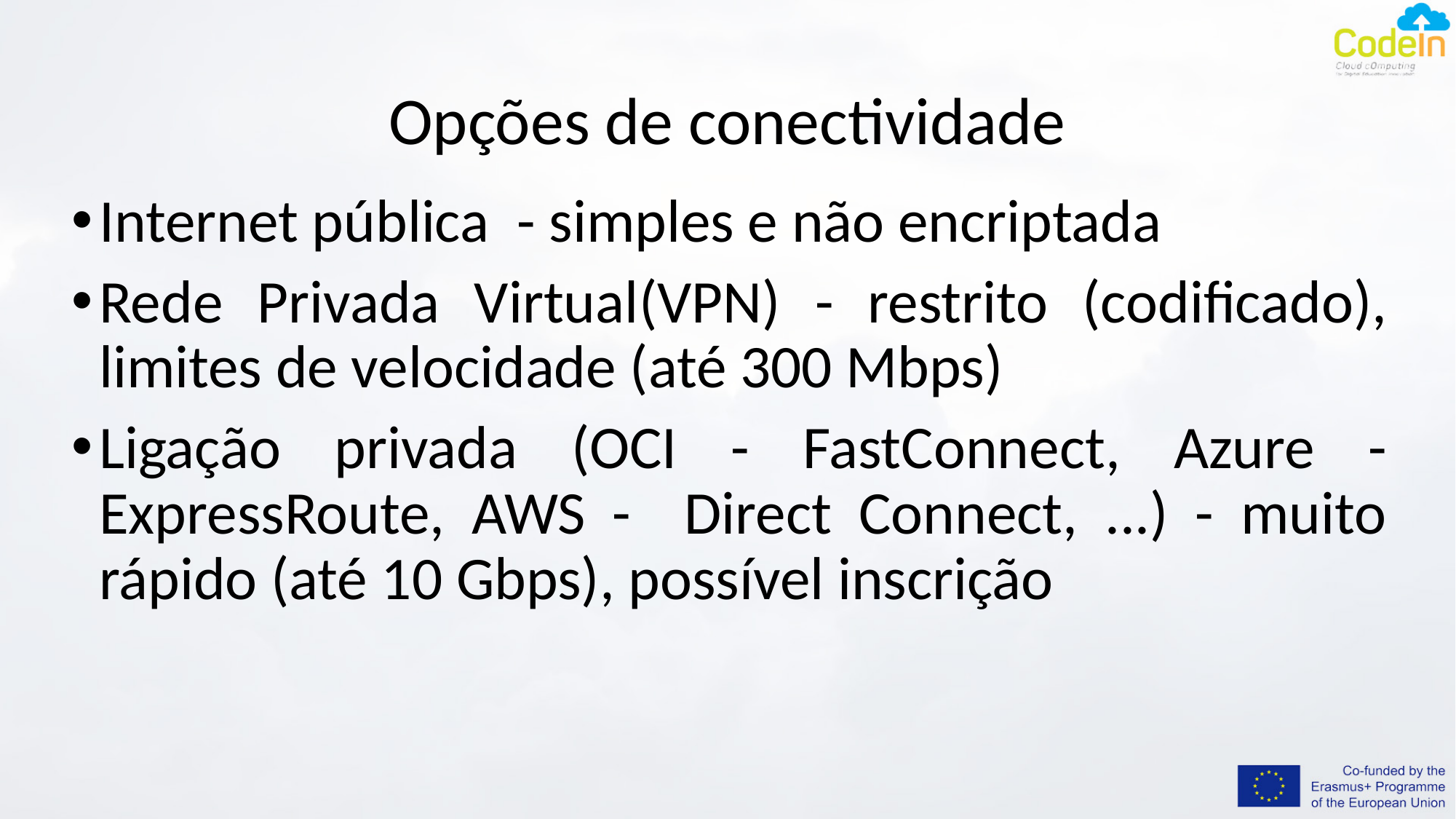

# Opções de conectividade
Internet pública  - simples e não encriptada
Rede Privada Virtual(VPN) - restrito (codificado), limites de velocidade (até 300 Mbps)
Ligação privada (OCI - FastConnect, Azure - ExpressRoute, AWS -  Direct Connect, ...) - muito rápido (até 10 Gbps), possível inscrição